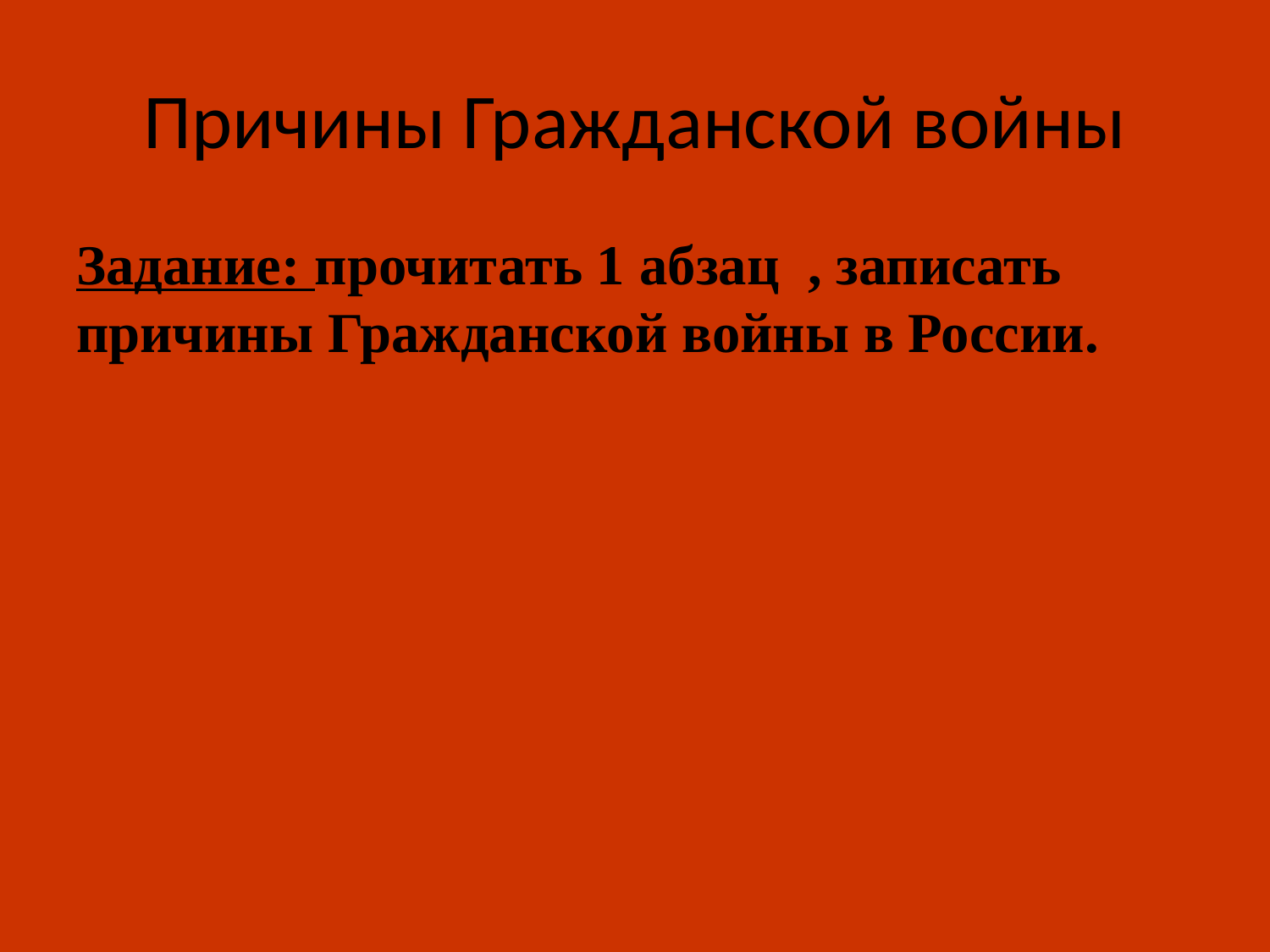

# Причины Гражданской войны
Задание: прочитать 1 абзац  , записать причины Гражданской войны в России.